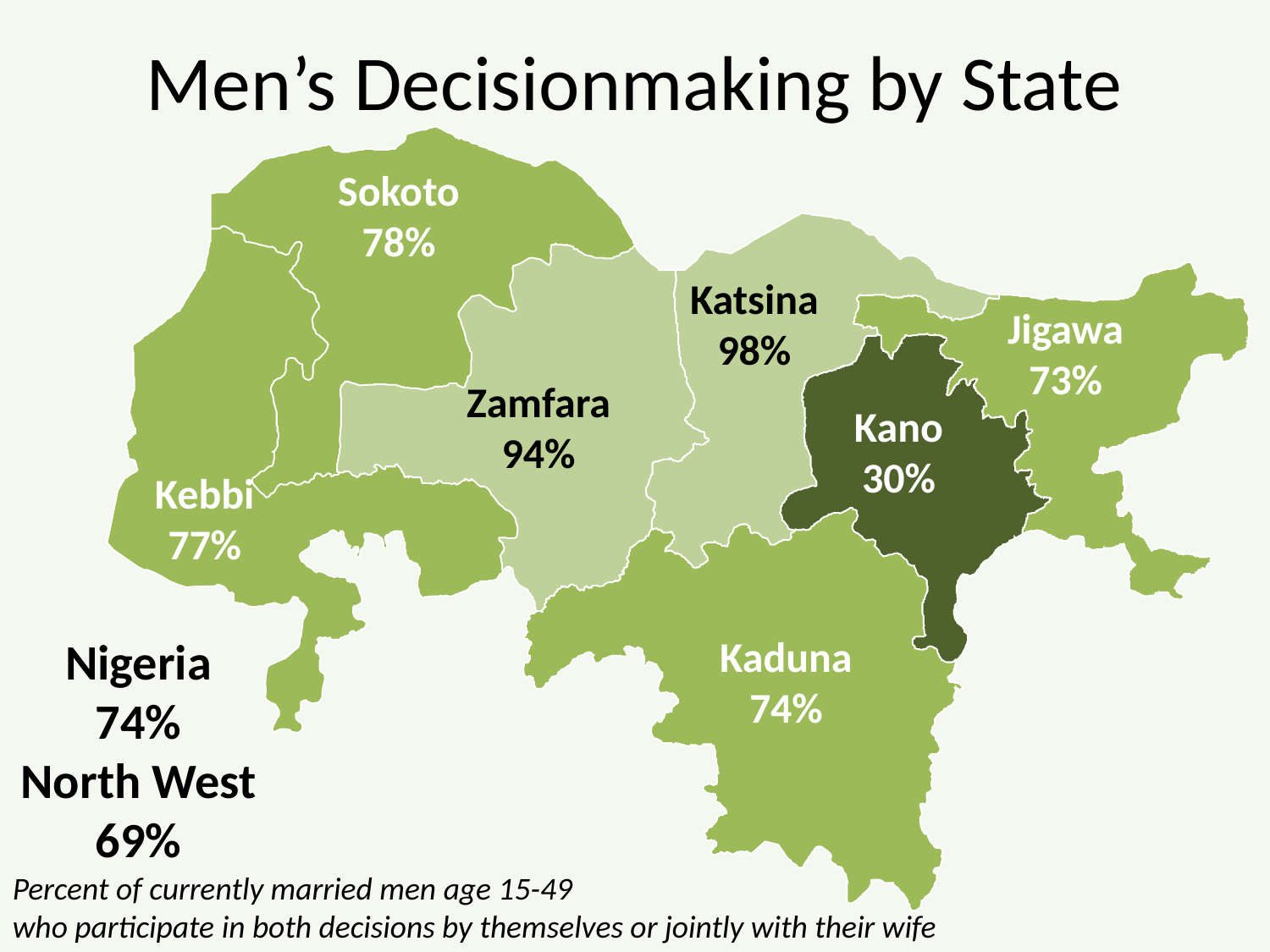

Men’s Decisionmaking by State

Sokoto
78%
Katsina
98%
Jigawa
73%
Zamfara
94%
Kano
30%
Kebbi
77%
Kaduna
74%
Nigeria
74%
North West
69%
Percent of currently married men age 15-49
who participate in both decisions by themselves or jointly with their wife